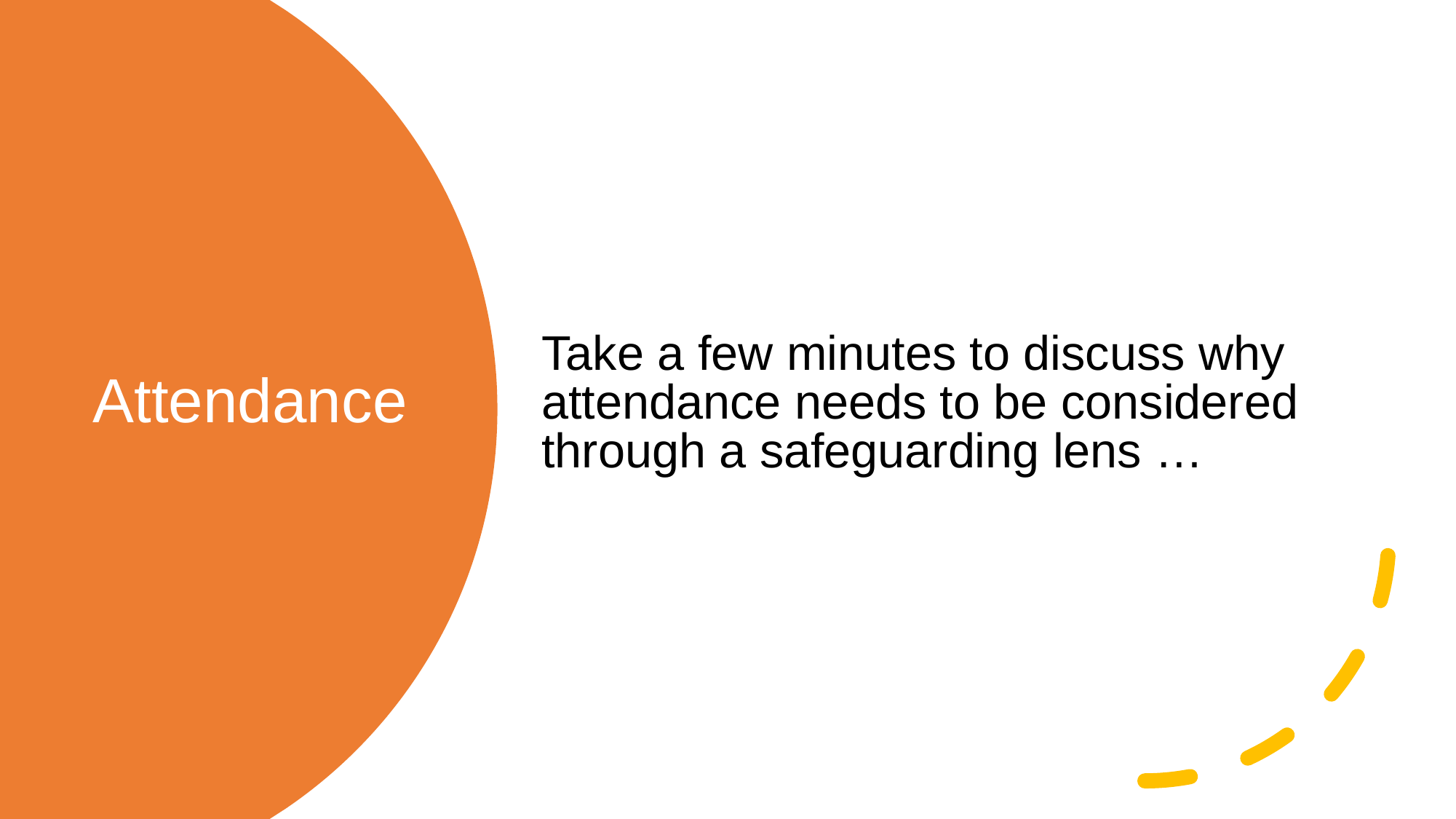

Take a few minutes to discuss why attendance needs to be considered through a safeguarding lens …
# Attendance